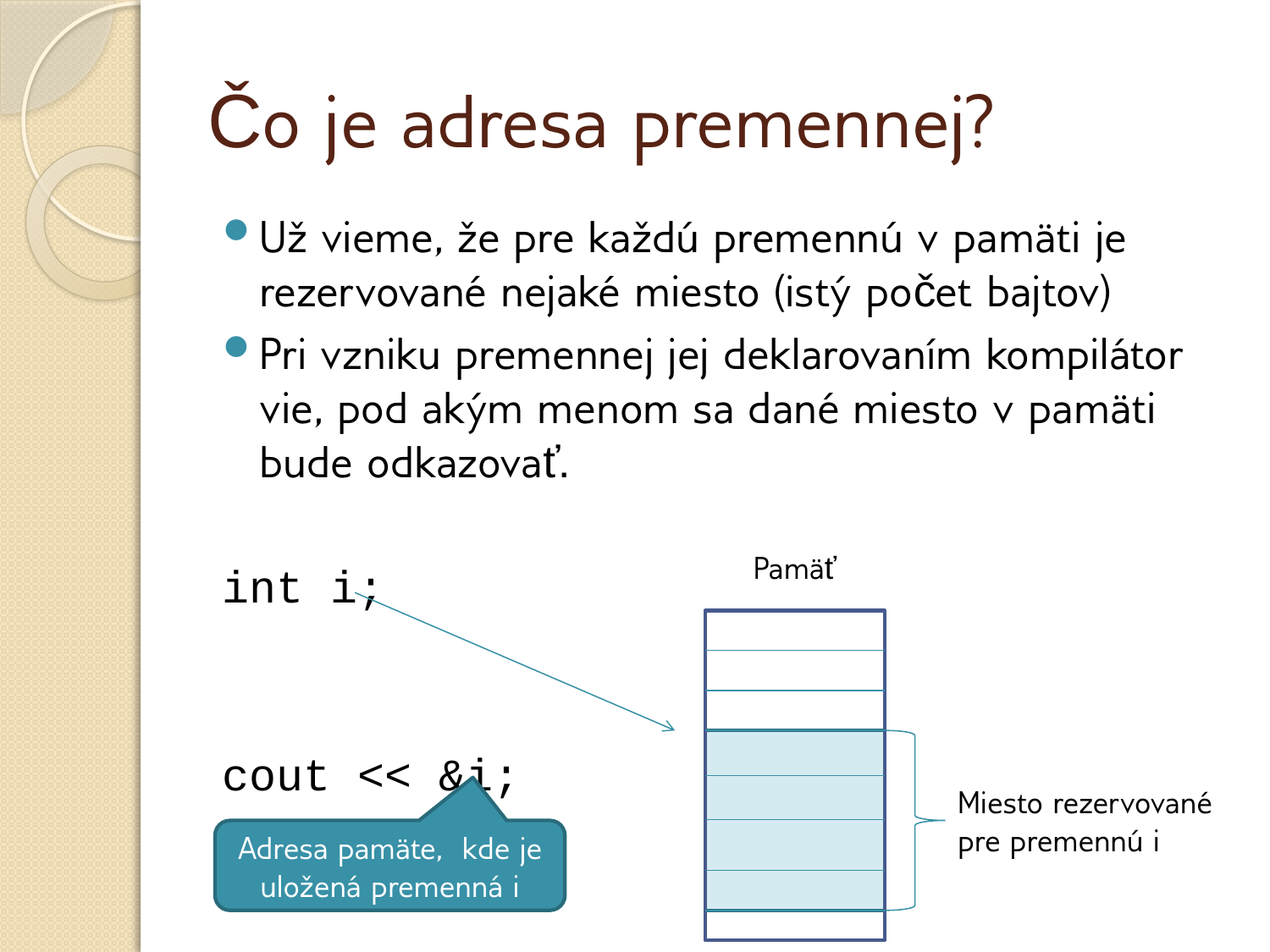

# Čo je adresa premennej?
Už vieme, že pre každú premennú v pamäti je rezervované nejaké miesto (istý počet bajtov)
Pri vzniku premennej jej deklarovaním kompilátor vie, pod akým menom sa dané miesto v pamäti bude odkazovať.

int i;

cout << &i;

Pamäť

Miesto rezervované
pre premennú i
Adresa pamäte,  kde je uložená premenná i